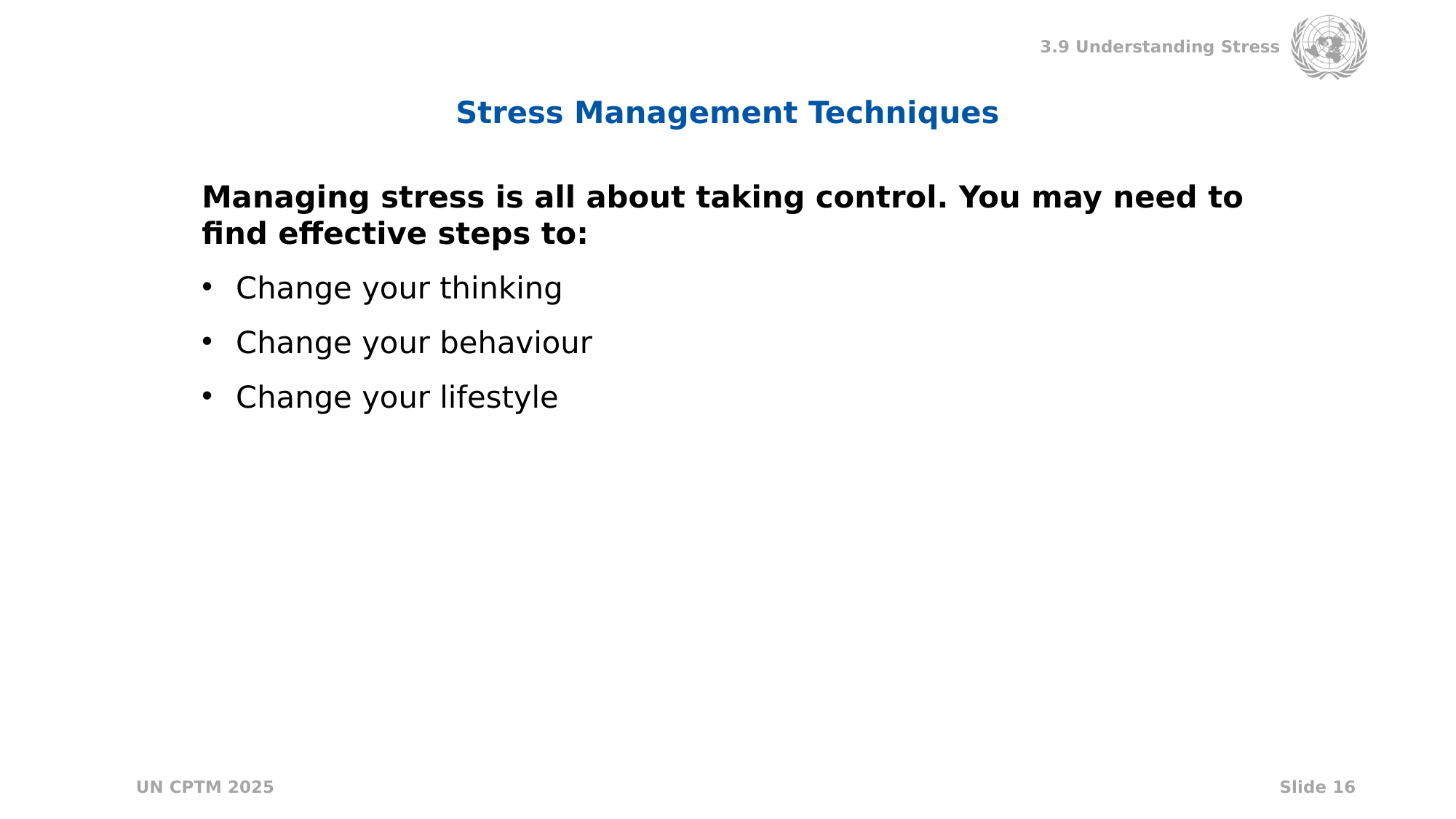

Stress Management Techniques
Managing stress is all about taking control. You may need to find effective steps to:
Change your thinking
Change your behaviour
Change your lifestyle